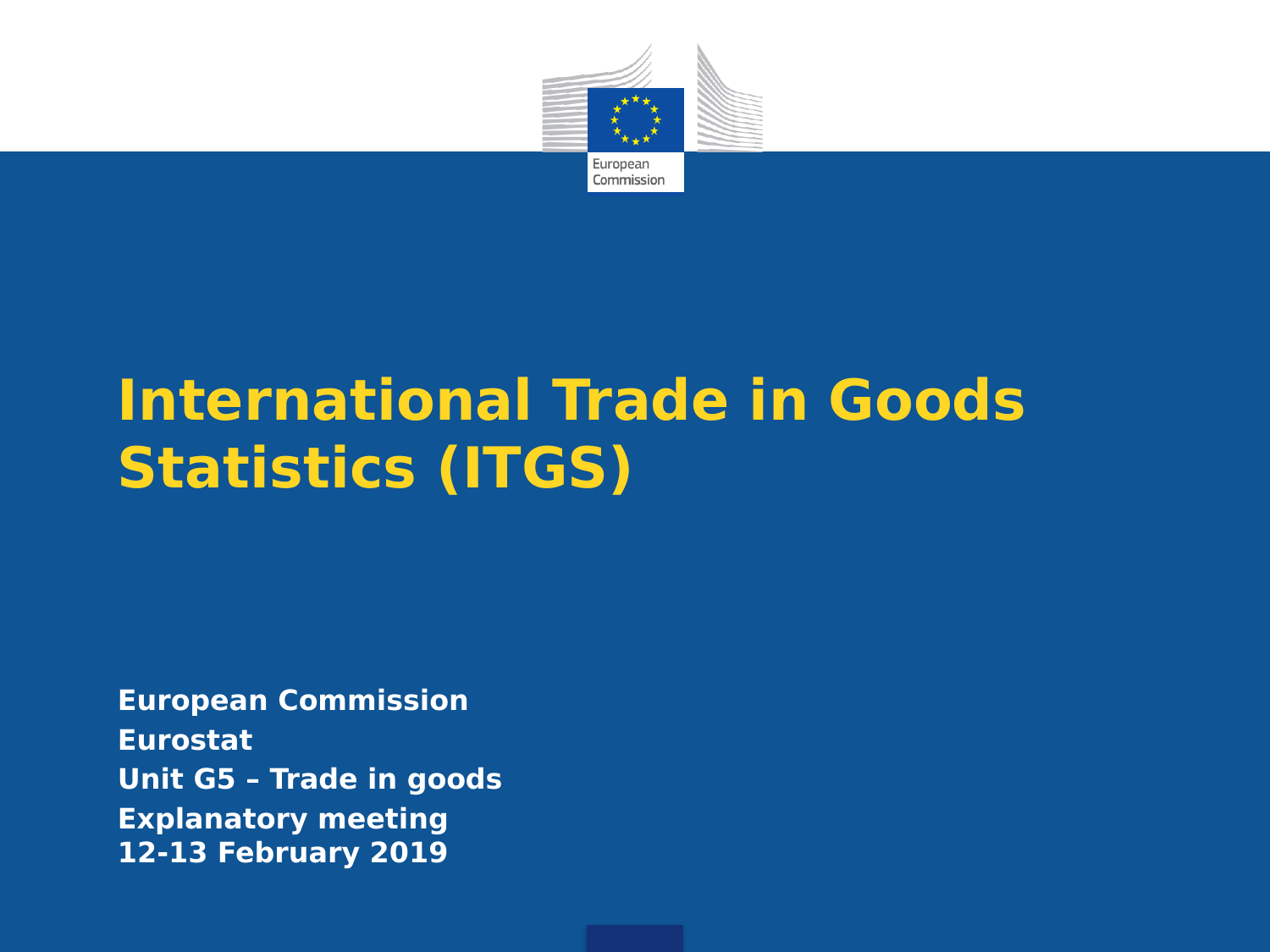

# International Trade in Goods Statistics (ITGS)
European Commission
Eurostat
Unit G5 – Trade in goods
Explanatory meeting
12-13 February 2019